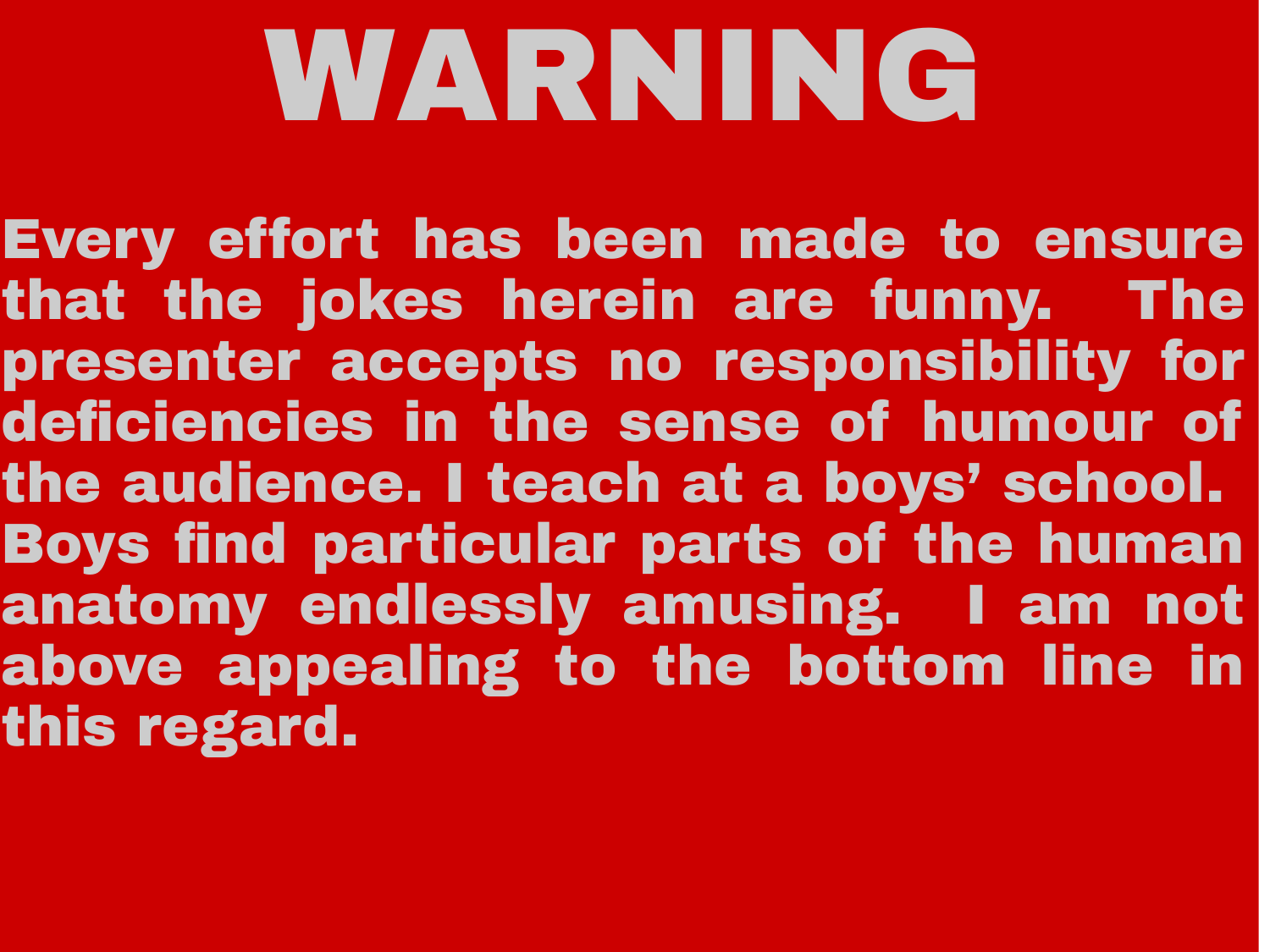

WARNING

Every effort has been made to ensure that the jokes herein are funny.  The presenter accepts no responsibility for deficiencies in the sense of humour of the audience. I teach at a boys’ school.  Boys find particular parts of the human anatomy endlessly amusing.  I am not above appealing to the bottom line in this regard.